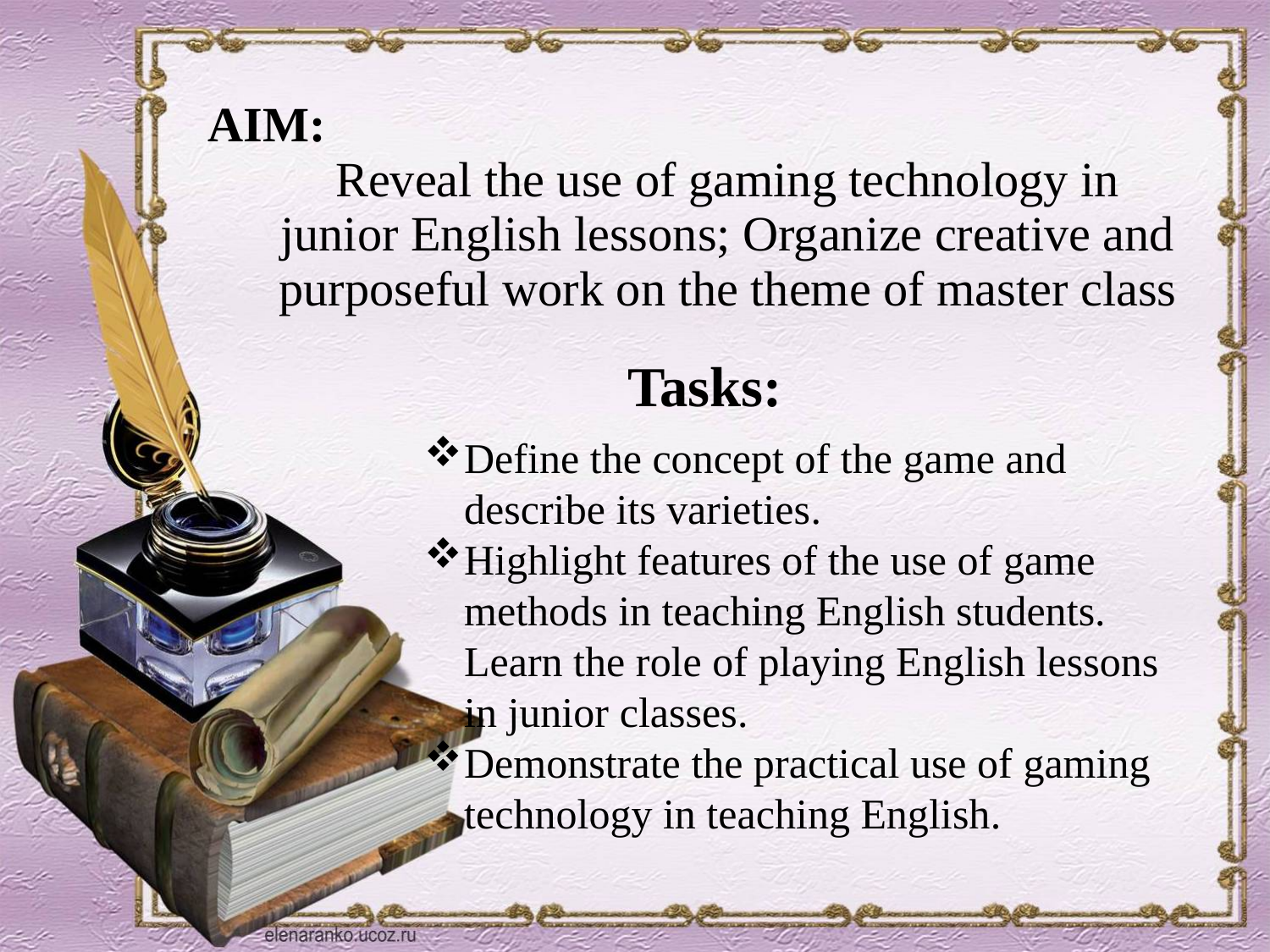

AIM:
Reveal the use of gaming technology in junior English lessons; Organize creative and purposeful work on the theme of master class

Tasks:
Define the concept of the game and describe its varieties.
Highlight features of the use of game methods in teaching English students. Learn the role of playing English lessons in junior classes.
Demonstrate the practical use of gaming technology in teaching English.